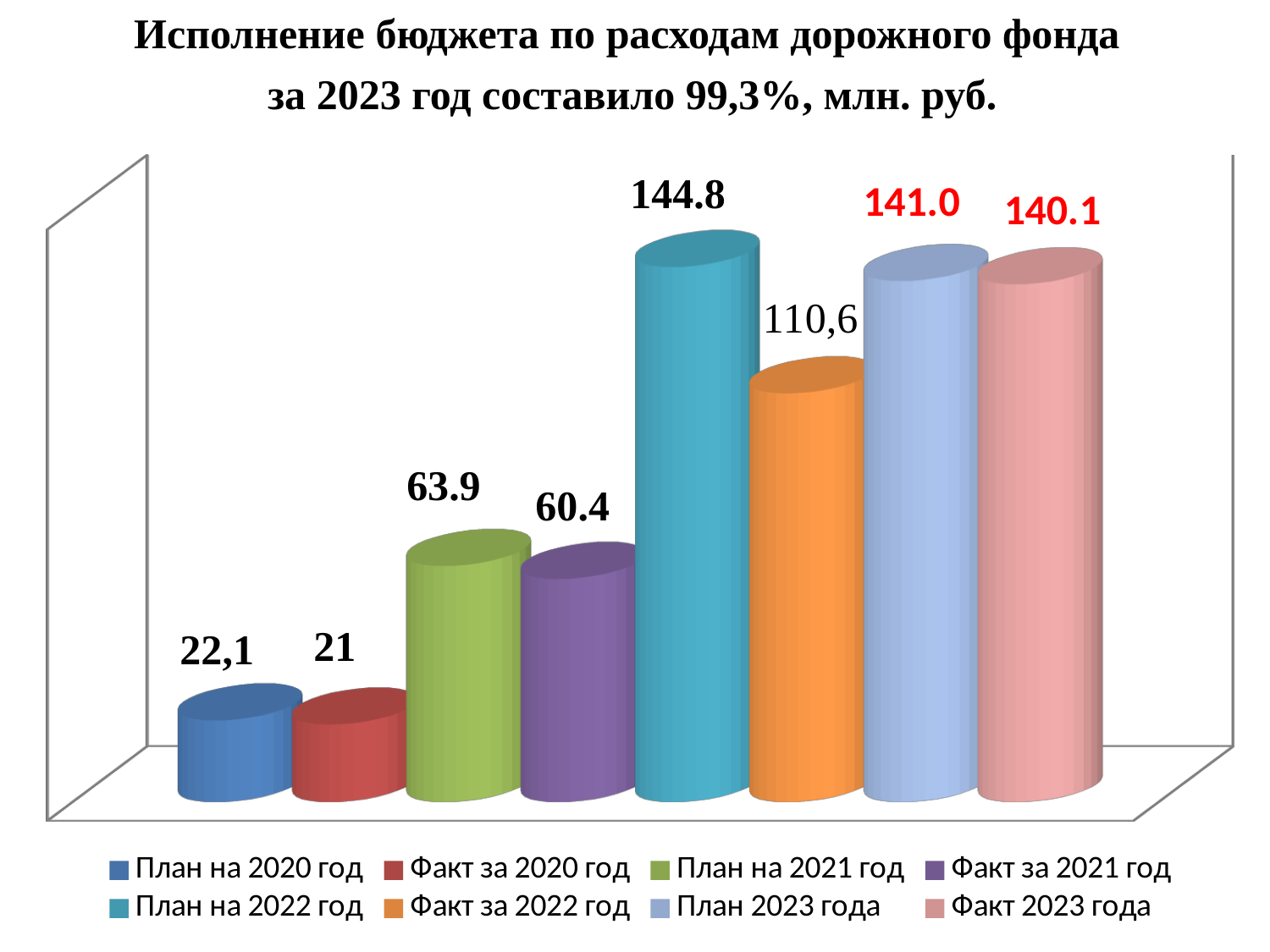

Исполнение бюджета по расходам дорожного фонда
 за 2023 год составило 99,3%, млн. руб.

[unsupported chart]